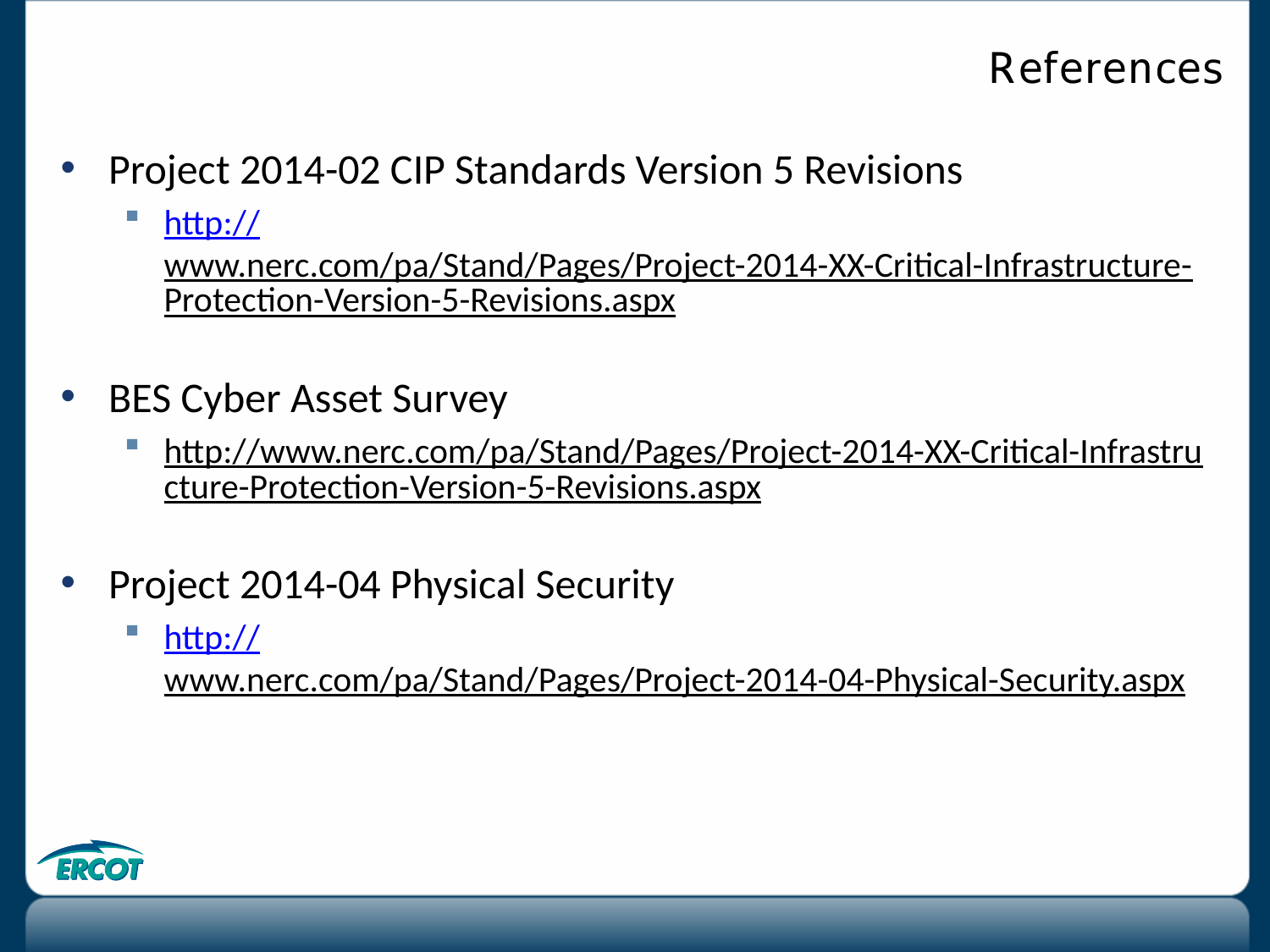

# References
Project 2014-02 CIP Standards Version 5 Revisions
http://www.nerc.com/pa/Stand/Pages/Project-2014-XX-Critical-Infrastructure-Protection-Version-5-Revisions.aspx
BES Cyber Asset Survey
http://www.nerc.com/pa/Stand/Pages/Project-2014-XX-Critical-Infrastructure-Protection-Version-5-Revisions.aspx
Project 2014-04 Physical Security
http://www.nerc.com/pa/Stand/Pages/Project-2014-04-Physical-Security.aspx